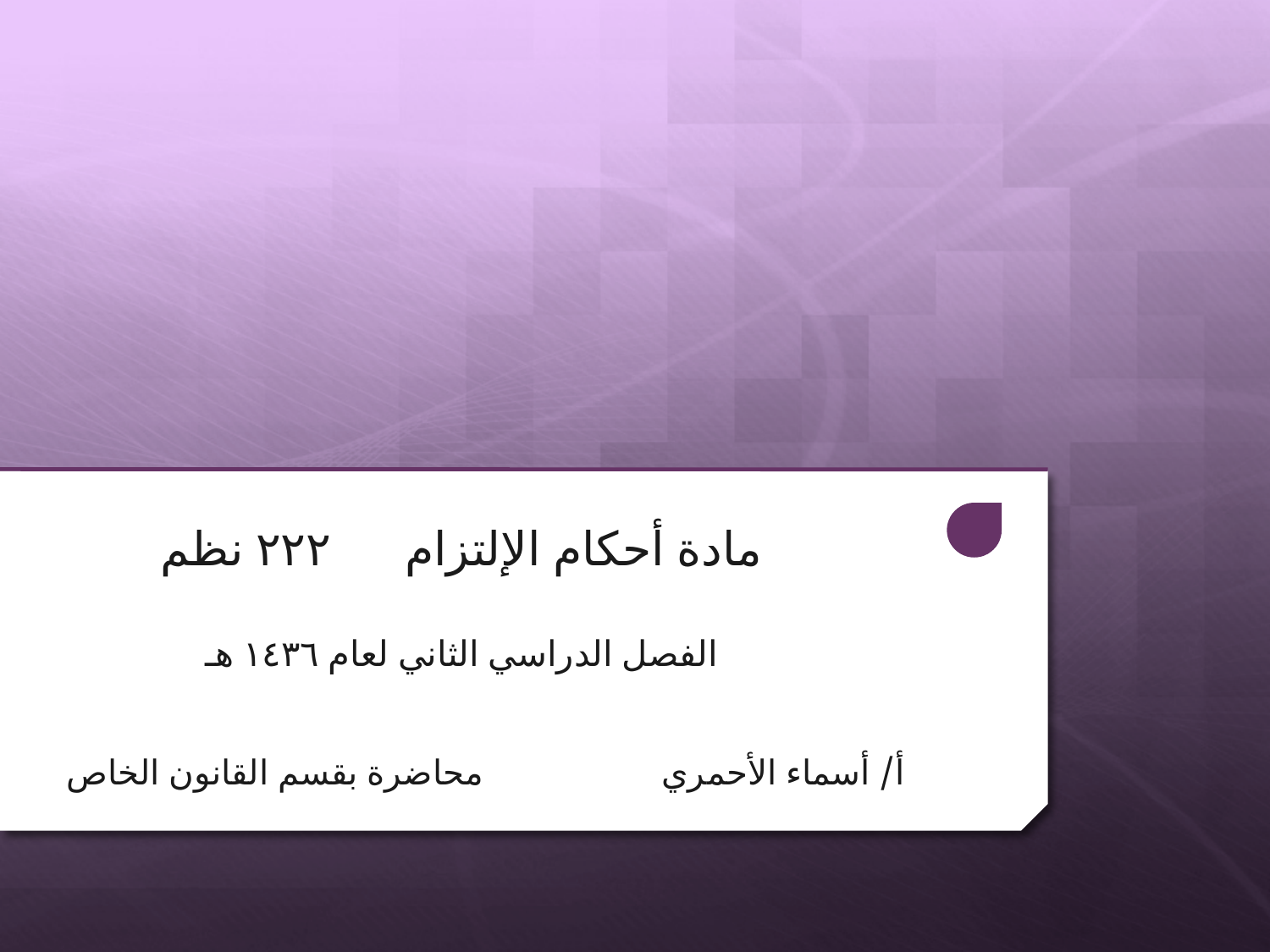

# مادة أحكام الإلتزام      ٢٢٢ نظم الفصل الدراسي الثاني لعام ١٤٣٦ هـ
أ/ أسماء الأحمري                    محاضرة بقسم القانون الخاص